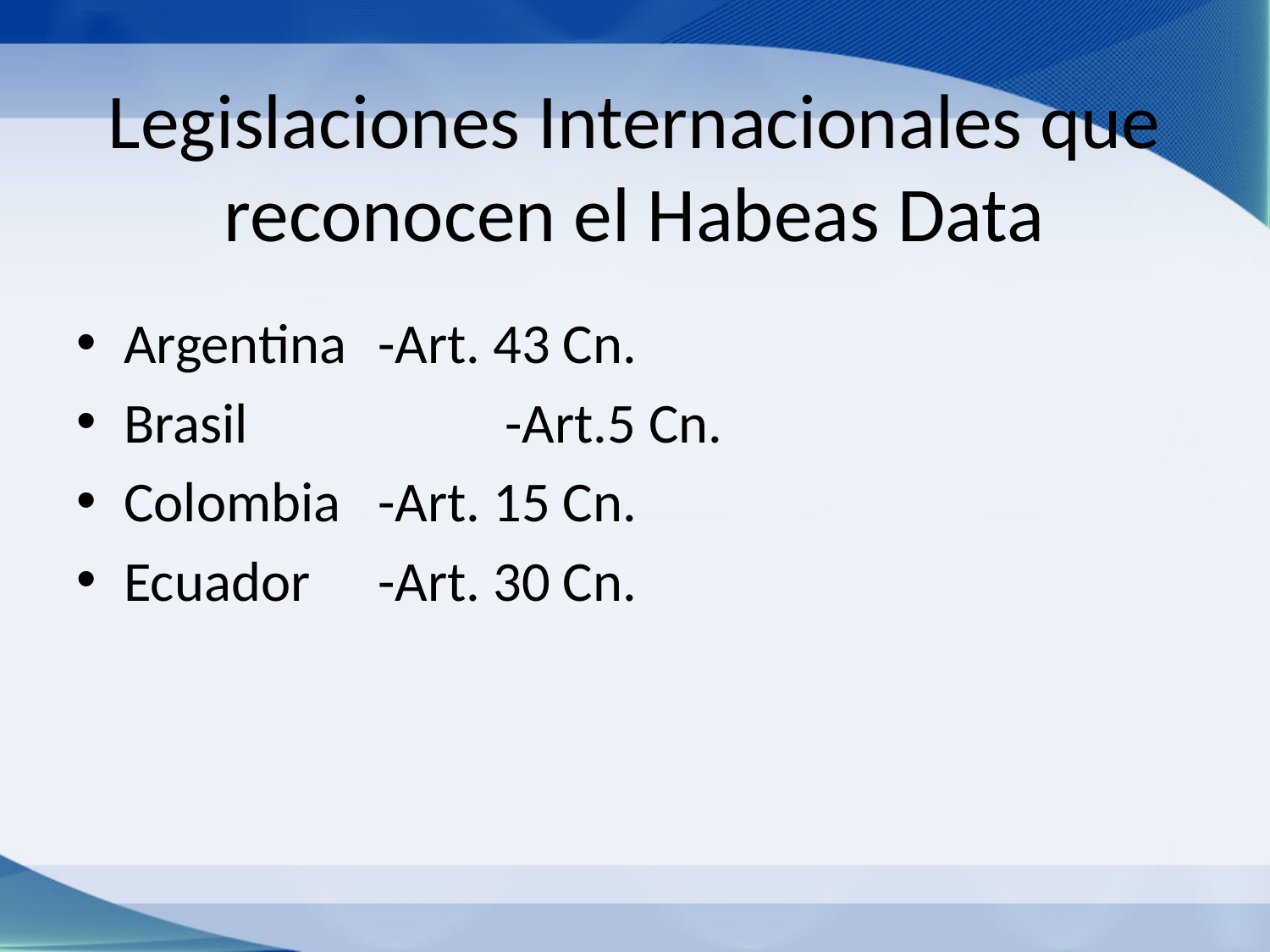

# Legislaciones Internacionales que reconocen el Habeas Data

Argentina	-Art. 43 Cn.
Brasil 		-Art.5 Cn.
Colombia 	-Art. 15 Cn.
Ecuador  	-Art. 30 Cn.